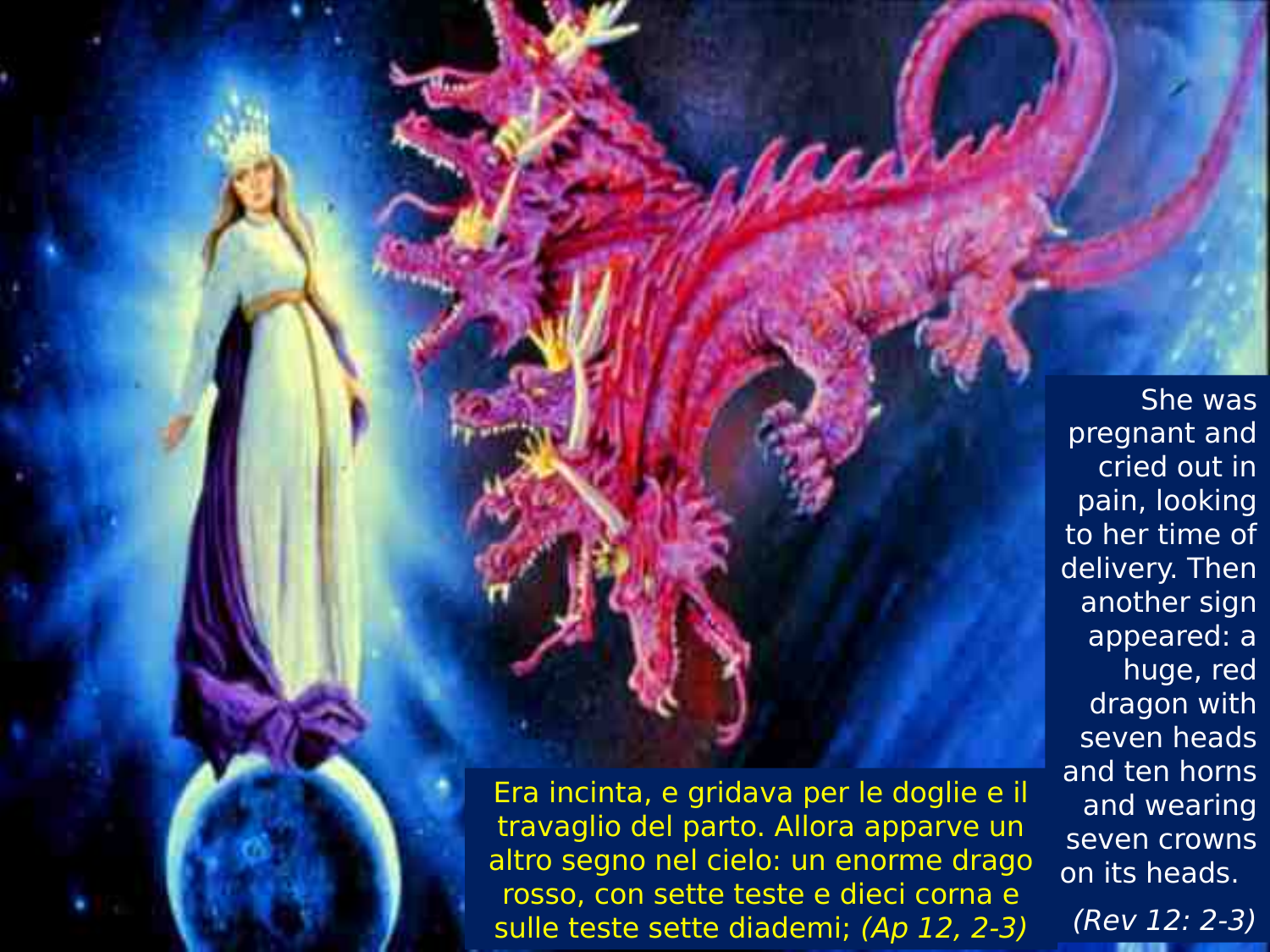

She was pregnant and cried out in pain, looking to her time of delivery. Then another sign appeared: a huge, red dragon with seven heads and ten horns and wearing seven crowns on its heads.
(Rev 12: 2-3)
Era incinta, e gridava per le doglie e il travaglio del parto. Allora apparve un altro segno nel cielo: un enorme drago rosso, con sette teste e dieci corna e sulle teste sette diademi; (Ap 12, 2-3)